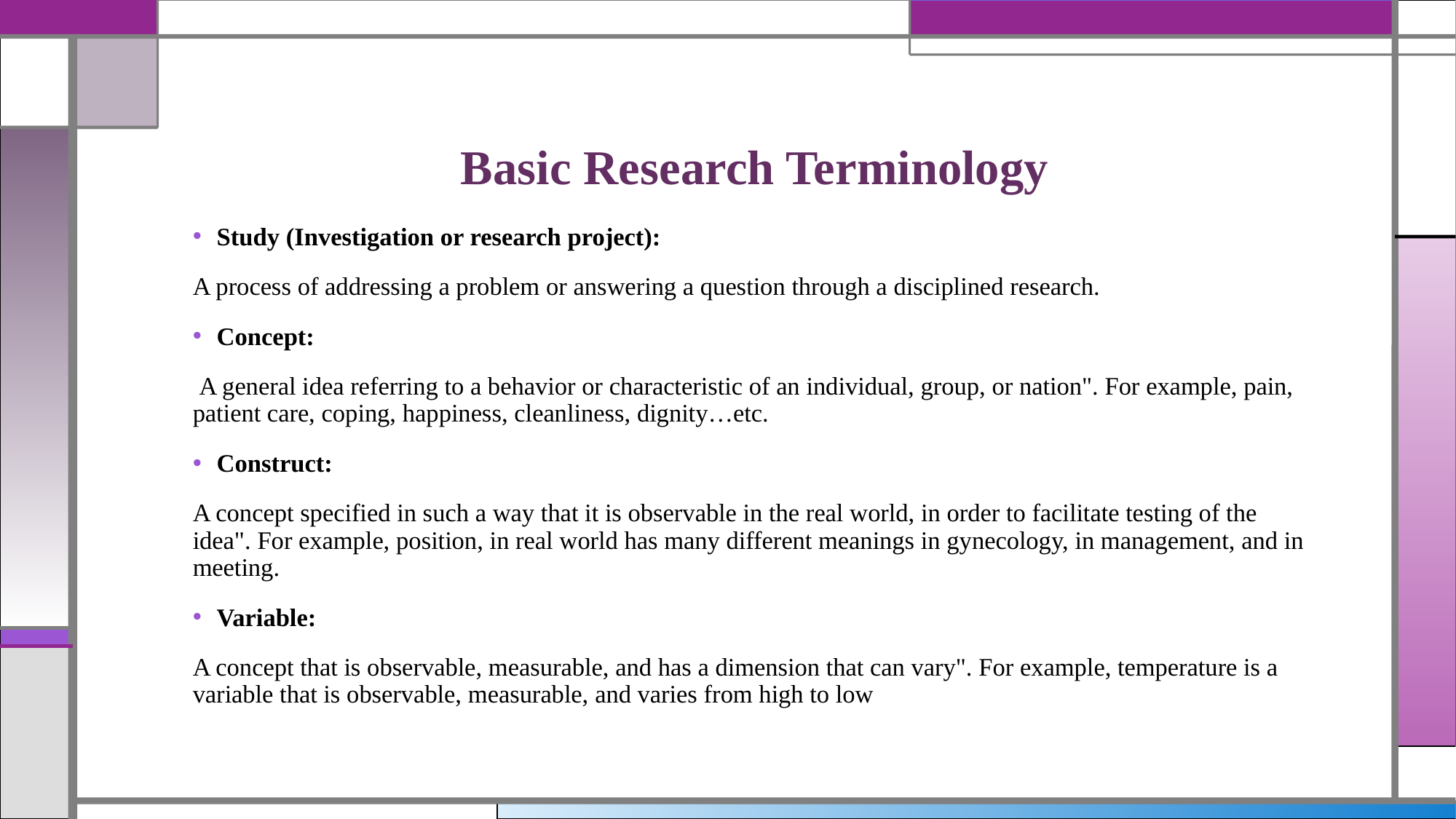

# Basic Research Terminology
Study (Investigation or research project):
A process of addressing a problem or answering a question through a disciplined research.
Concept:
 A general idea referring to a behavior or characteristic of an individual, group, or nation". For example, pain, patient care, coping, happiness, cleanliness, dignity…etc.
Construct:
A concept specified in such a way that it is observable in the real world, in order to facilitate testing of the idea". For example, position, in real world has many different meanings in gynecology, in management, and in meeting.
Variable:
A concept that is observable, measurable, and has a dimension that can vary". For example, temperature is a variable that is observable, measurable, and varies from high to low